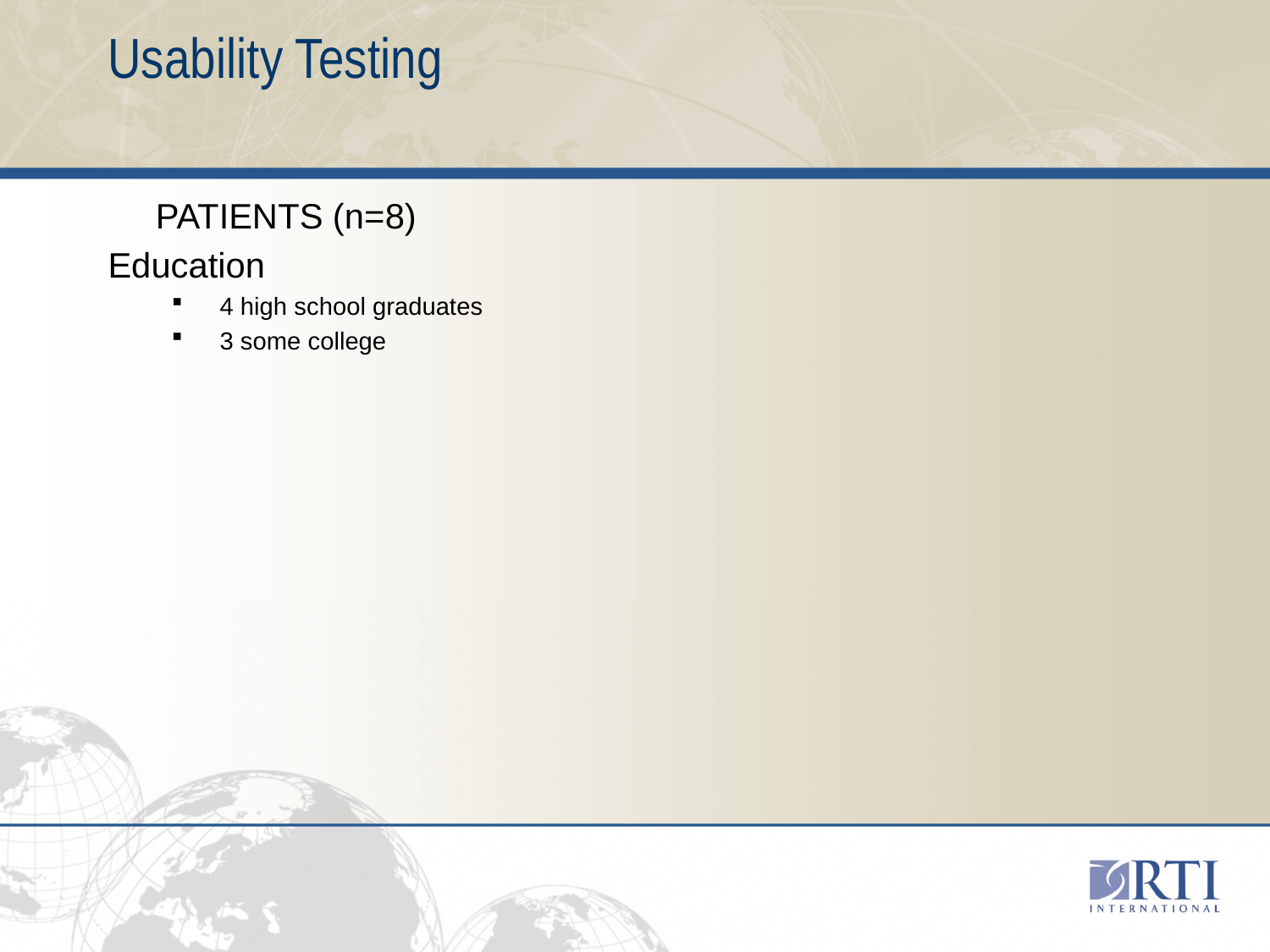

# Usability Testing

	PATIENTS (n=8)
Education
4 high school graduates
3 some college